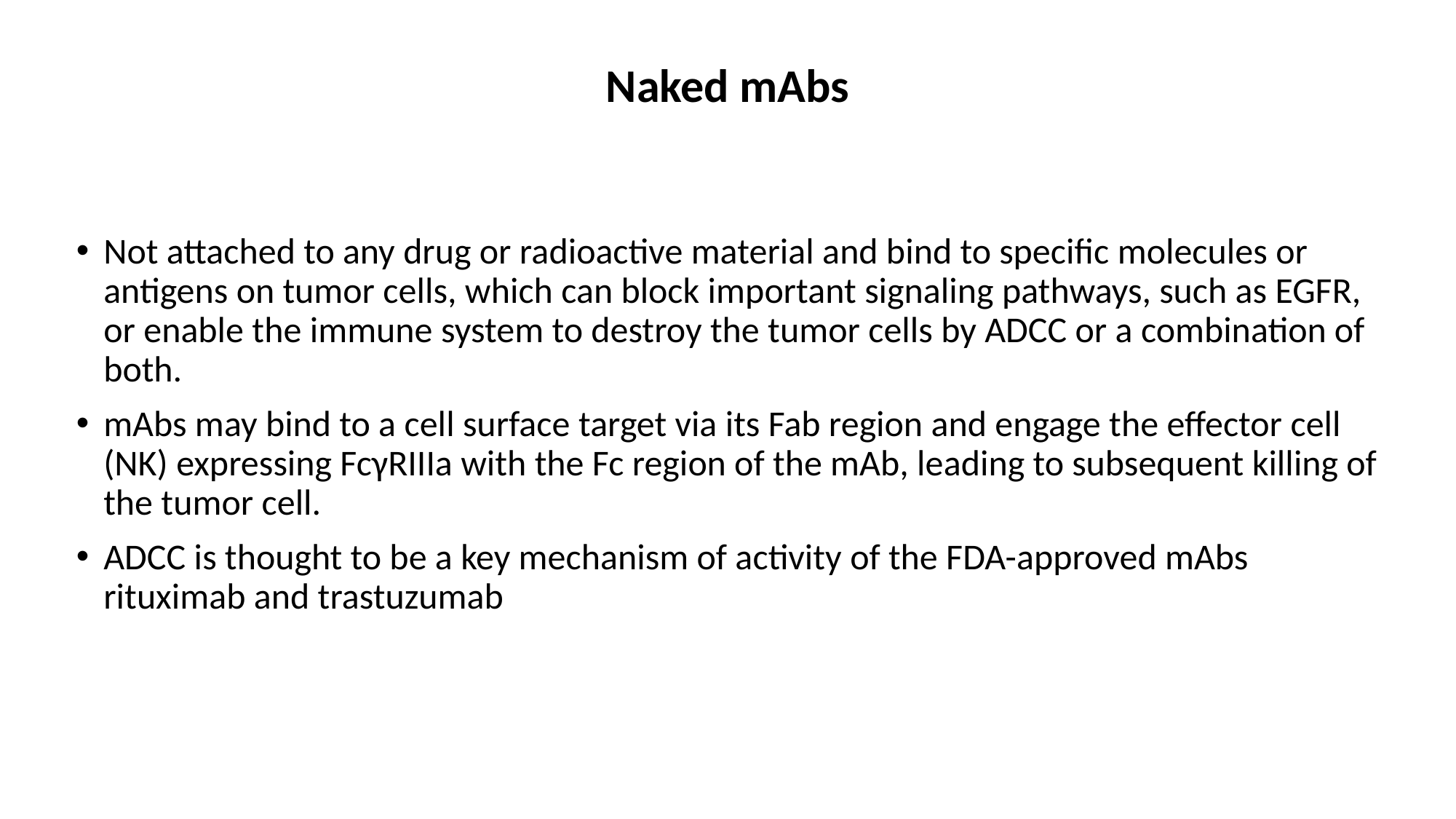

# Naked mAbs

Not attached to any drug or radioactive material and bind to specific molecules or antigens on tumor cells, which can block important signaling pathways, such as EGFR, or enable the immune system to destroy the tumor cells by ADCC or a combination of both.
mAbs may bind to a cell surface target via its Fab region and engage the effector cell (NK) expressing FcγRIIIa with the Fc region of the mAb, leading to subsequent killing of the tumor cell.
ADCC is thought to be a key mechanism of activity of the FDA-approved mAbs rituximab and trastuzumab